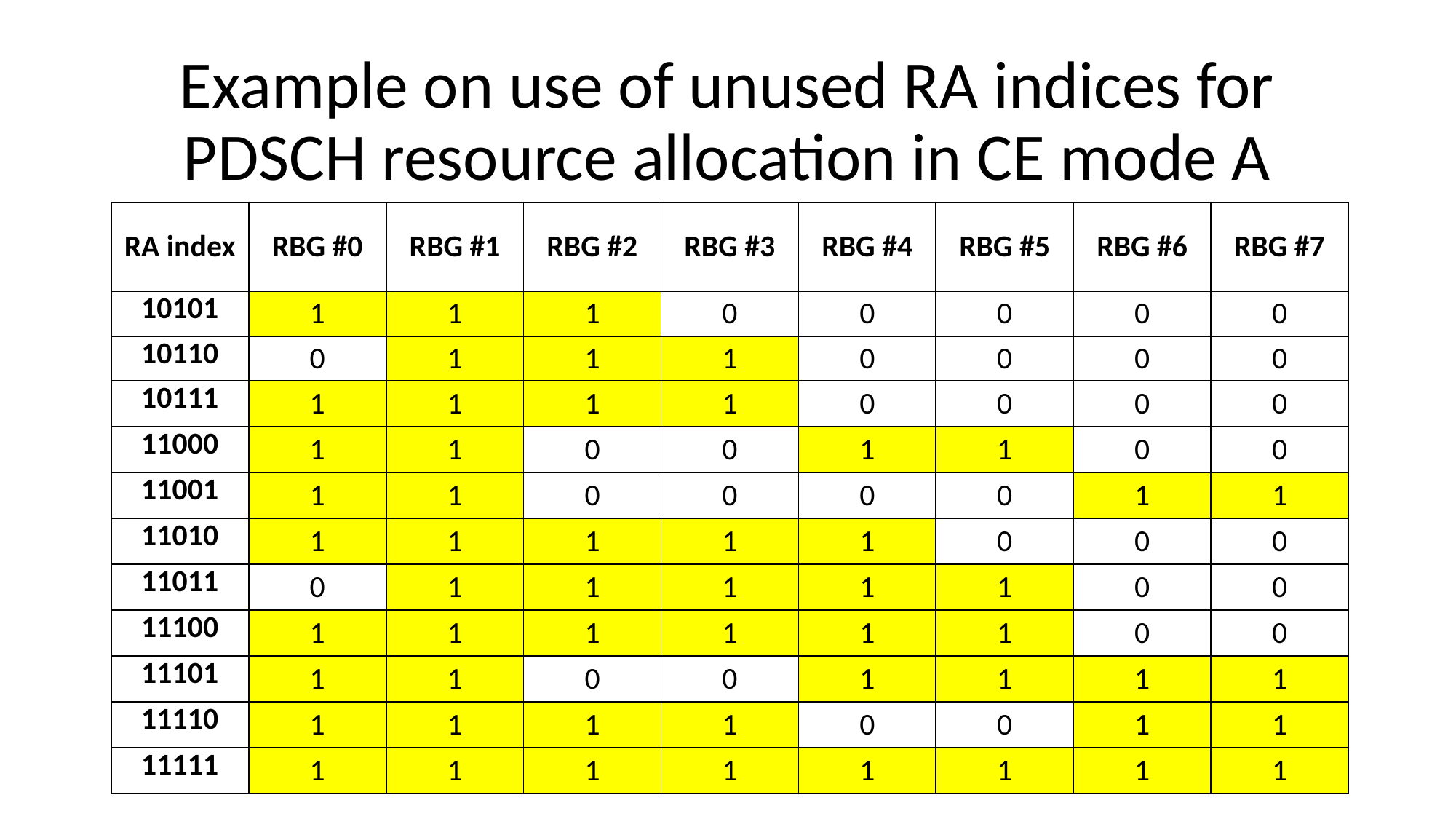

# Example on use of unused RA indices for PDSCH resource allocation in CE mode A
| RA index | RBG #0 | RBG #1 | RBG #2 | RBG #3 | RBG #4 | RBG #5 | RBG #6 | RBG #7 |
| --- | --- | --- | --- | --- | --- | --- | --- | --- |
| 10101 | 1 | 1 | 1 | 0 | 0 | 0 | 0 | 0 |
| 10110 | 0 | 1 | 1 | 1 | 0 | 0 | 0 | 0 |
| 10111 | 1 | 1 | 1 | 1 | 0 | 0 | 0 | 0 |
| 11000 | 1 | 1 | 0 | 0 | 1 | 1 | 0 | 0 |
| 11001 | 1 | 1 | 0 | 0 | 0 | 0 | 1 | 1 |
| 11010 | 1 | 1 | 1 | 1 | 1 | 0 | 0 | 0 |
| 11011 | 0 | 1 | 1 | 1 | 1 | 1 | 0 | 0 |
| 11100 | 1 | 1 | 1 | 1 | 1 | 1 | 0 | 0 |
| 11101 | 1 | 1 | 0 | 0 | 1 | 1 | 1 | 1 |
| 11110 | 1 | 1 | 1 | 1 | 0 | 0 | 1 | 1 |
| 11111 | 1 | 1 | 1 | 1 | 1 | 1 | 1 | 1 |